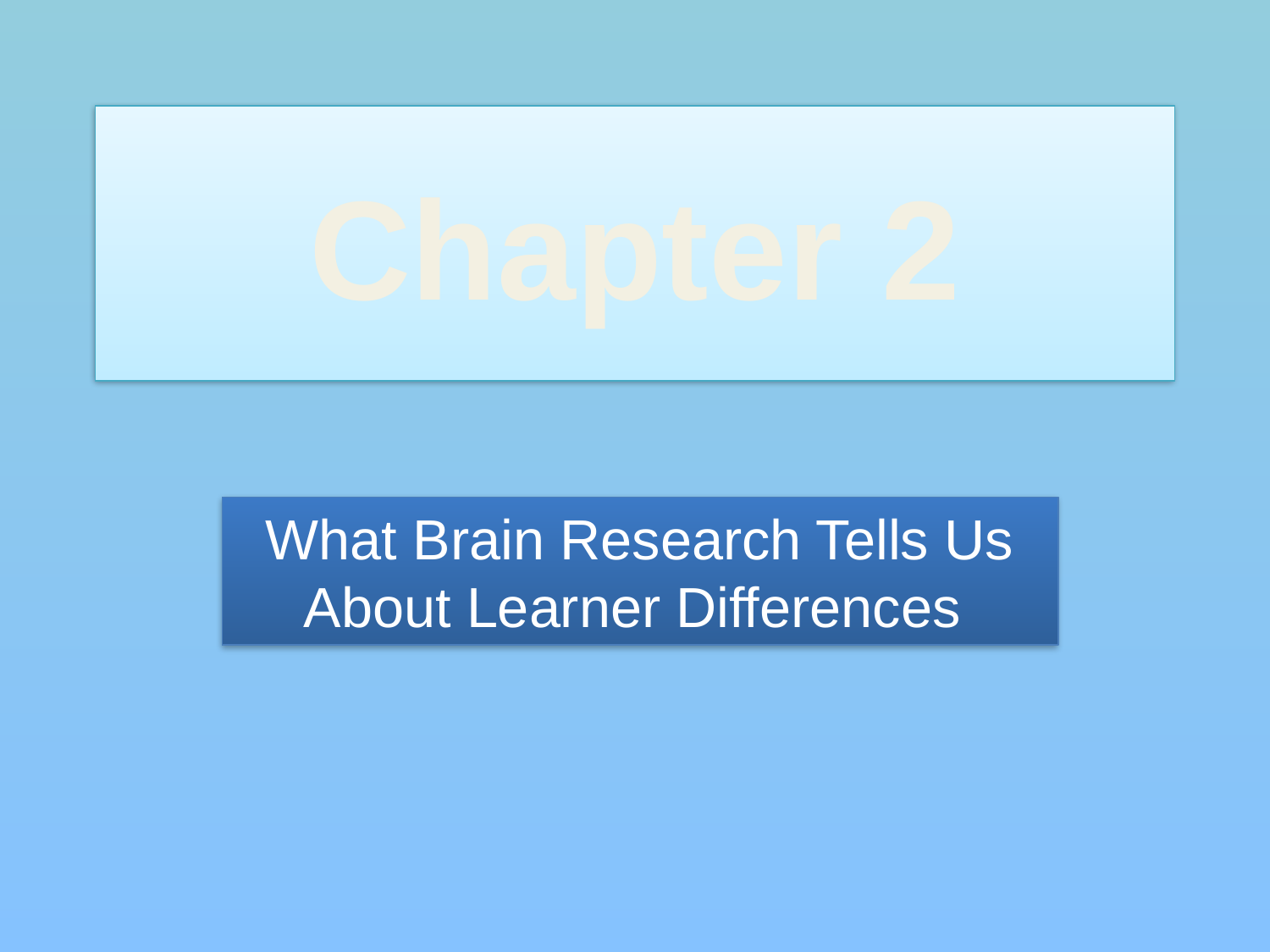

# Chapter 2
What Brain Research Tells Us About Learner Differences